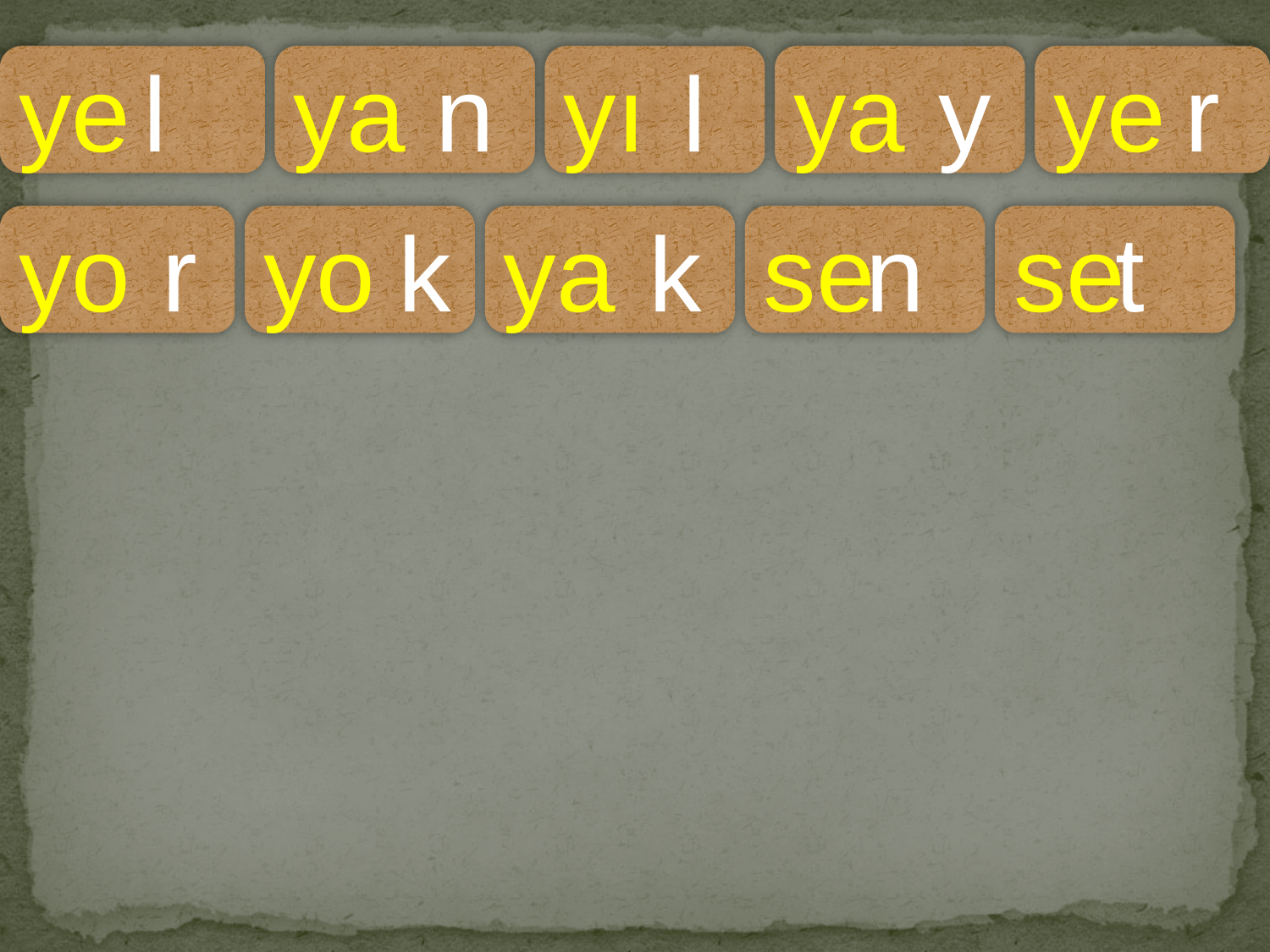

ye
l
ya
n
yı
l
ya
y
ye
r
yo
r
yo
k
ya
k
se
n
se
t